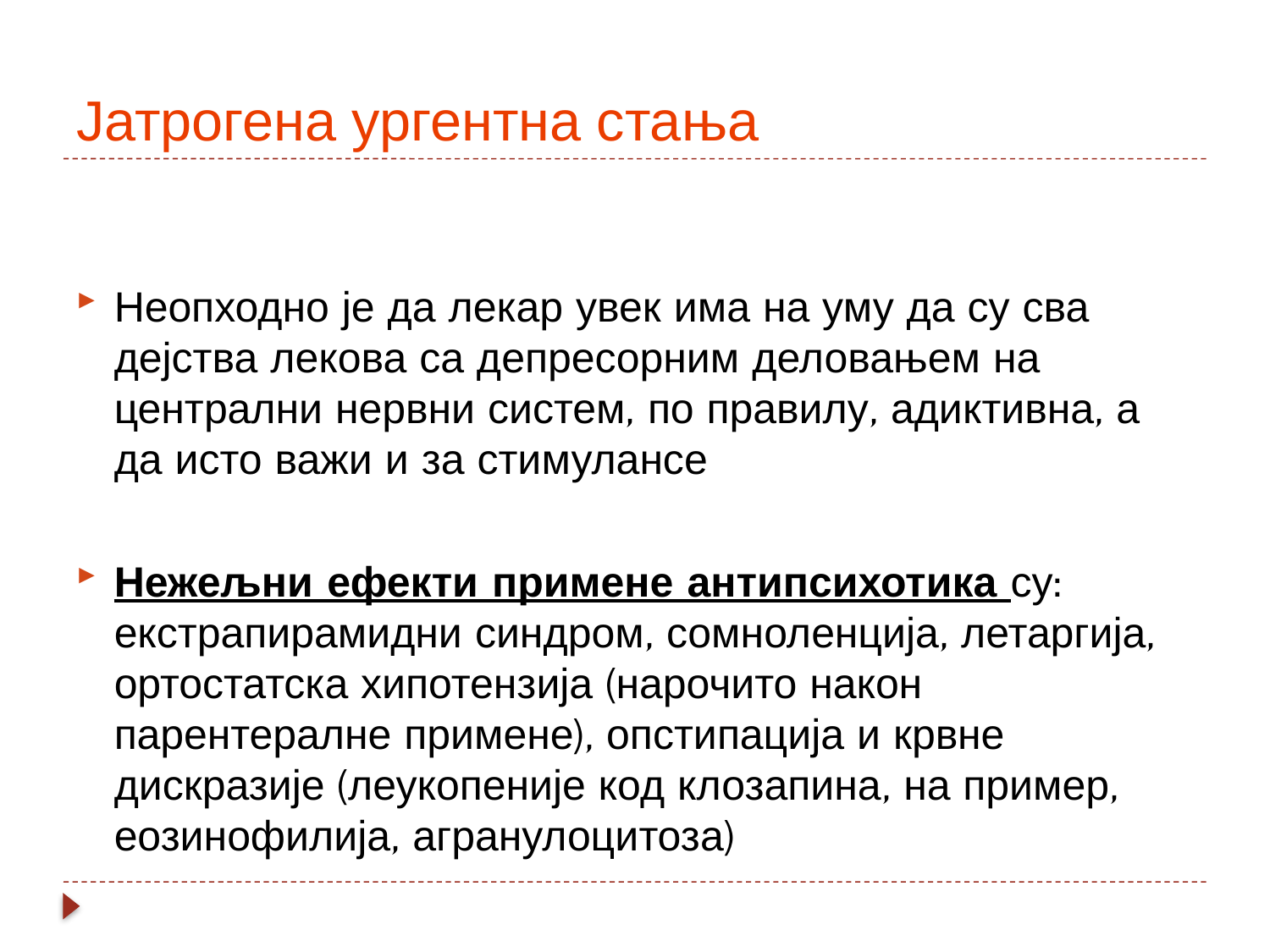

# Јатрогена ургентна стања

Неопходно је да лекар увек има на уму да су сва дејства лекова са депресорним деловањем на централни нервни систем, по правилу, адиктивна, а да исто важи и за стимулансе

Нежељни ефекти примене антипсихотика су: екстрапирамидни синдром, сомноленција, летаргија, ортостатска хипотензија (нарочито након парентералне примене), опстипација и крвне дискразије (леукопеније код клозапина, на пример, еозинофилија, агранулоцитоза)